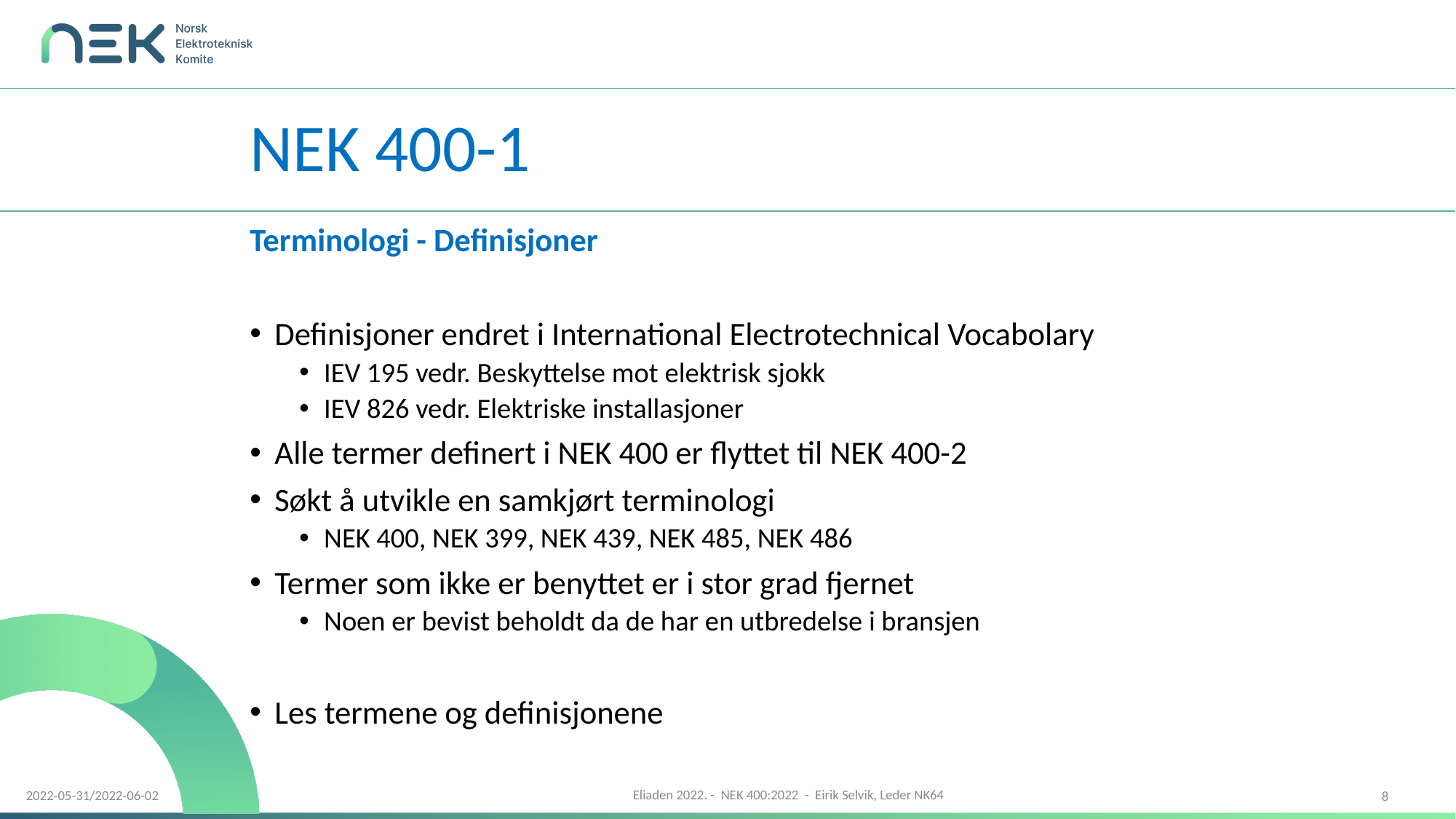

# NEK 400-1
Terminologi - Definisjoner

Definisjoner endret i International Electrotechnical Vocabolary
IEV 195 vedr. Beskyttelse mot elektrisk sjokk
IEV 826 vedr. Elektriske installasjoner
Alle termer definert i NEK 400 er flyttet til NEK 400-2
Søkt å utvikle en samkjørt terminologi
NEK 400, NEK 399, NEK 439, NEK 485, NEK 486
Termer som ikke er benyttet er i stor grad fjernet
Noen er bevist beholdt da de har en utbredelse i bransjen

Les termene og definisjonene
8
2022-05-31/2022-06-02
Eliaden 2022. -  NEK 400:2022  -  Eirik Selvik, Leder NK64